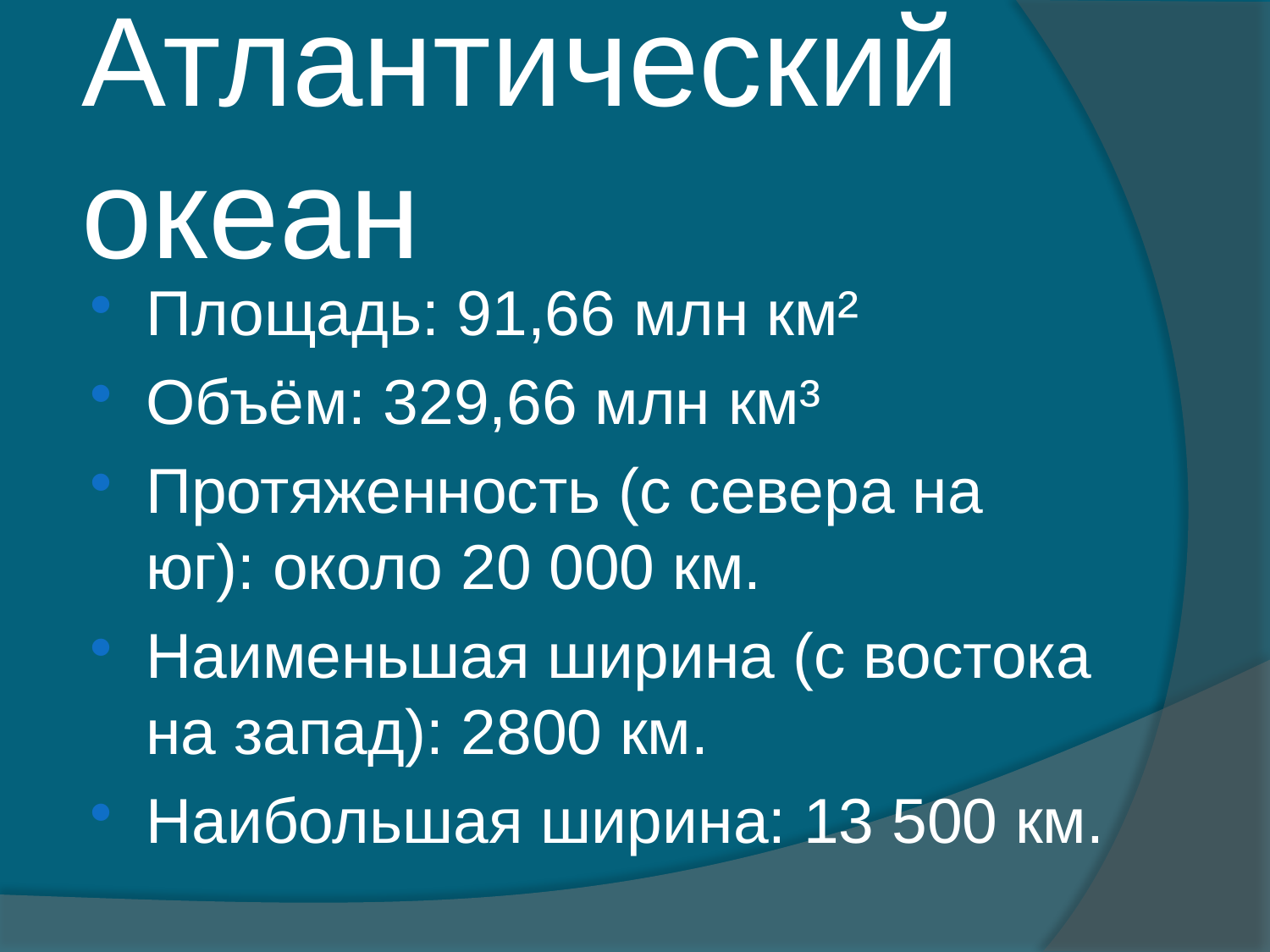

# Атлантический океан
Площадь: 91,66 млн км²
Объём: 329,66 млн км³
Протяженность (с севера на юг): около 20 000 км.
Наименьшая ширина (с востока на запад): 2800 км.
Наибольшая ширина: 13 500 км.